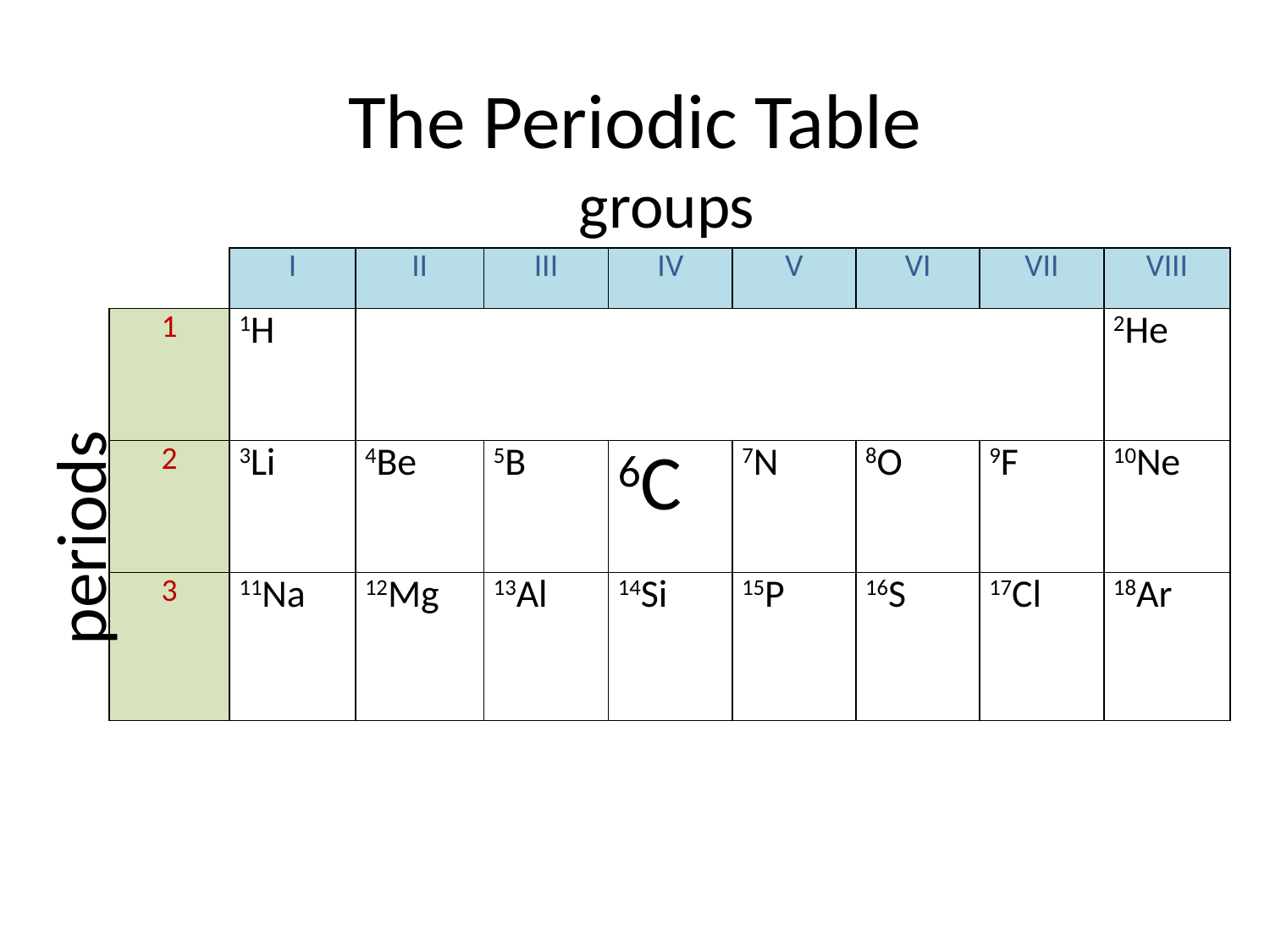

# The Periodic Table
groups
|  | I | II | III | IV | V | VI | VII | VIII |
| --- | --- | --- | --- | --- | --- | --- | --- | --- |
| 1 | 1H |  |  |  |  |  |  | 2He |
| 2 | 3Li | 4Be | 5B | 6C | 7N | 8O | 9F | 10Ne |
| 3 | 11Na | 12Mg | 13Al | 14Si | 15P | 16S | 17Cl | 18Ar |
periods